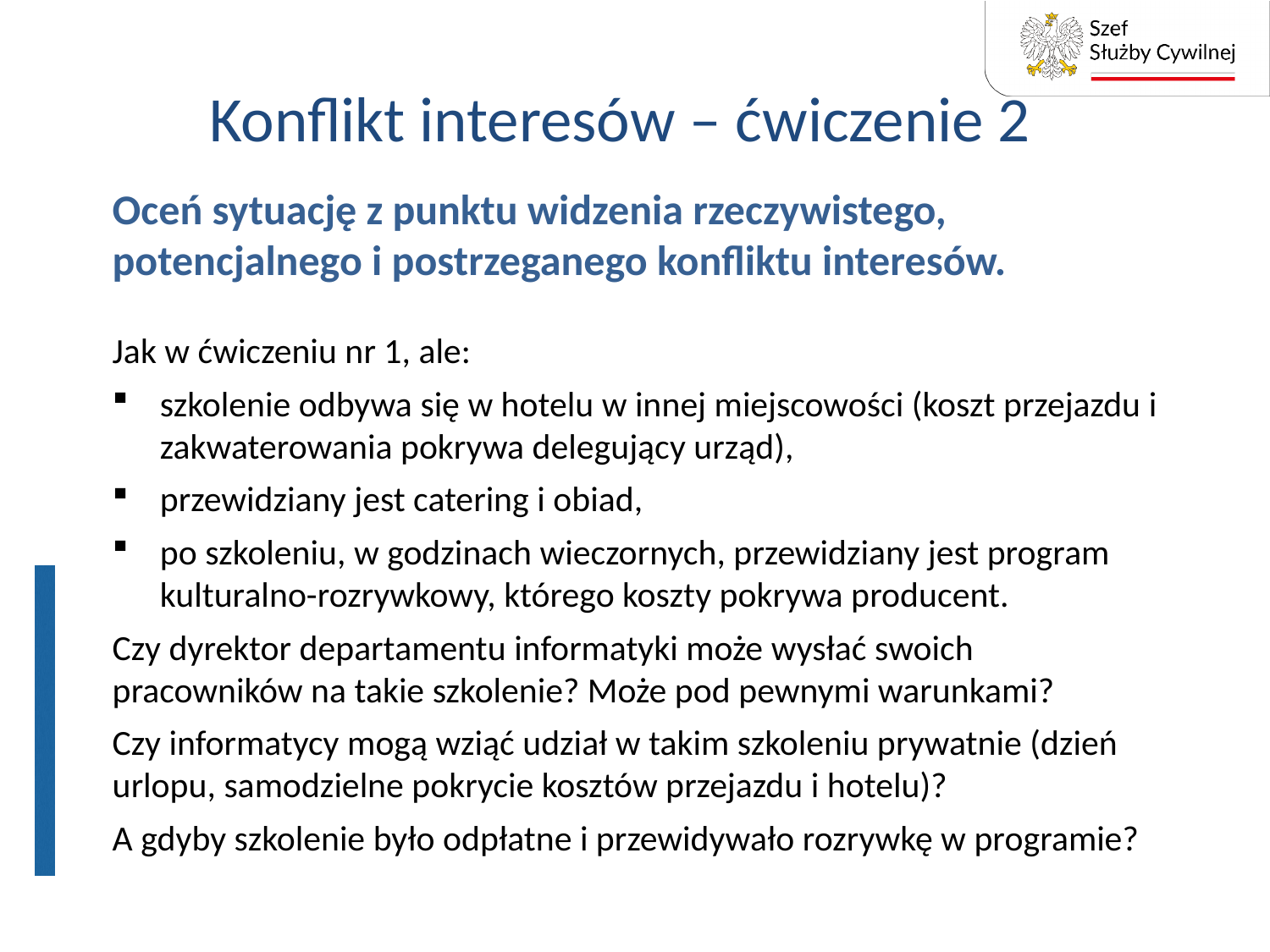

# Konflikt interesów – ćwiczenie 2
Oceń sytuację z punktu widzenia rzeczywistego, potencjalnego i postrzeganego konfliktu interesów.
Jak w ćwiczeniu nr 1, ale:
szkolenie odbywa się w hotelu w innej miejscowości (koszt przejazdu i zakwaterowania pokrywa delegujący urząd),
przewidziany jest catering i obiad,
po szkoleniu, w godzinach wieczornych, przewidziany jest program kulturalno-rozrywkowy, którego koszty pokrywa producent.
Czy dyrektor departamentu informatyki może wysłać swoich pracowników na takie szkolenie? Może pod pewnymi warunkami?
Czy informatycy mogą wziąć udział w takim szkoleniu prywatnie (dzień urlopu, samodzielne pokrycie kosztów przejazdu i hotelu)?
A gdyby szkolenie było odpłatne i przewidywało rozrywkę w programie?